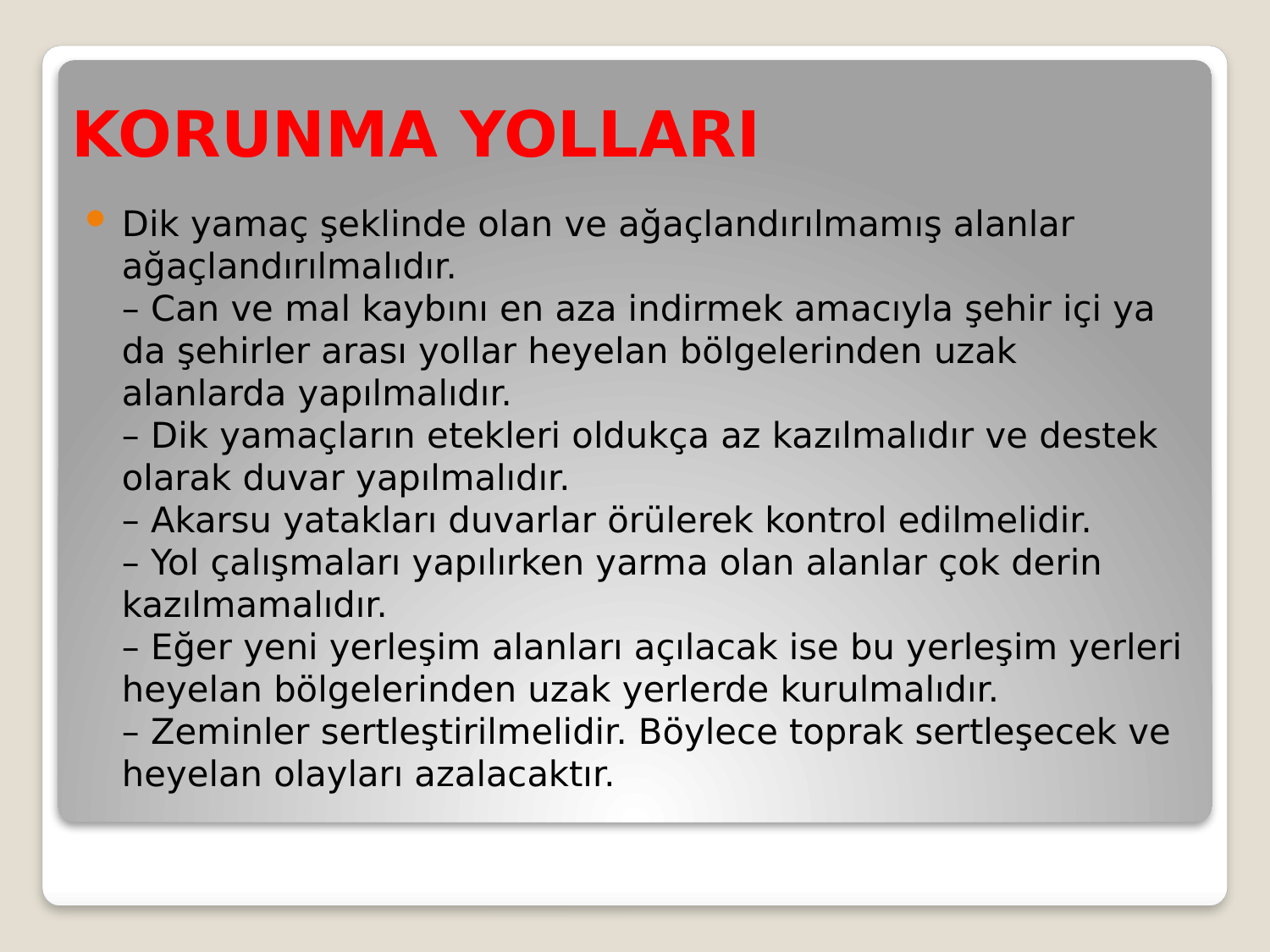

# KORUNMA YOLLARI
Dik yamaç şeklinde olan ve ağaçlandırılmamış alanlar ağaçlandırılmalıdır.
– Can ve mal kaybını en aza indirmek amacıyla şehir içi ya da şehirler arası yollar heyelan bölgelerinden uzak alanlarda yapılmalıdır.
– Dik yamaçların etekleri oldukça az kazılmalıdır ve destek olarak duvar yapılmalıdır.
– Akarsu yatakları duvarlar örülerek kontrol edilmelidir.
– Yol çalışmaları yapılırken yarma olan alanlar çok derin kazılmamalıdır.
– Eğer yeni yerleşim alanları açılacak ise bu yerleşim yerleri heyelan bölgelerinden uzak yerlerde kurulmalıdır.
– Zeminler sertleştirilmelidir. Böylece toprak sertleşecek ve heyelan olayları azalacaktır.